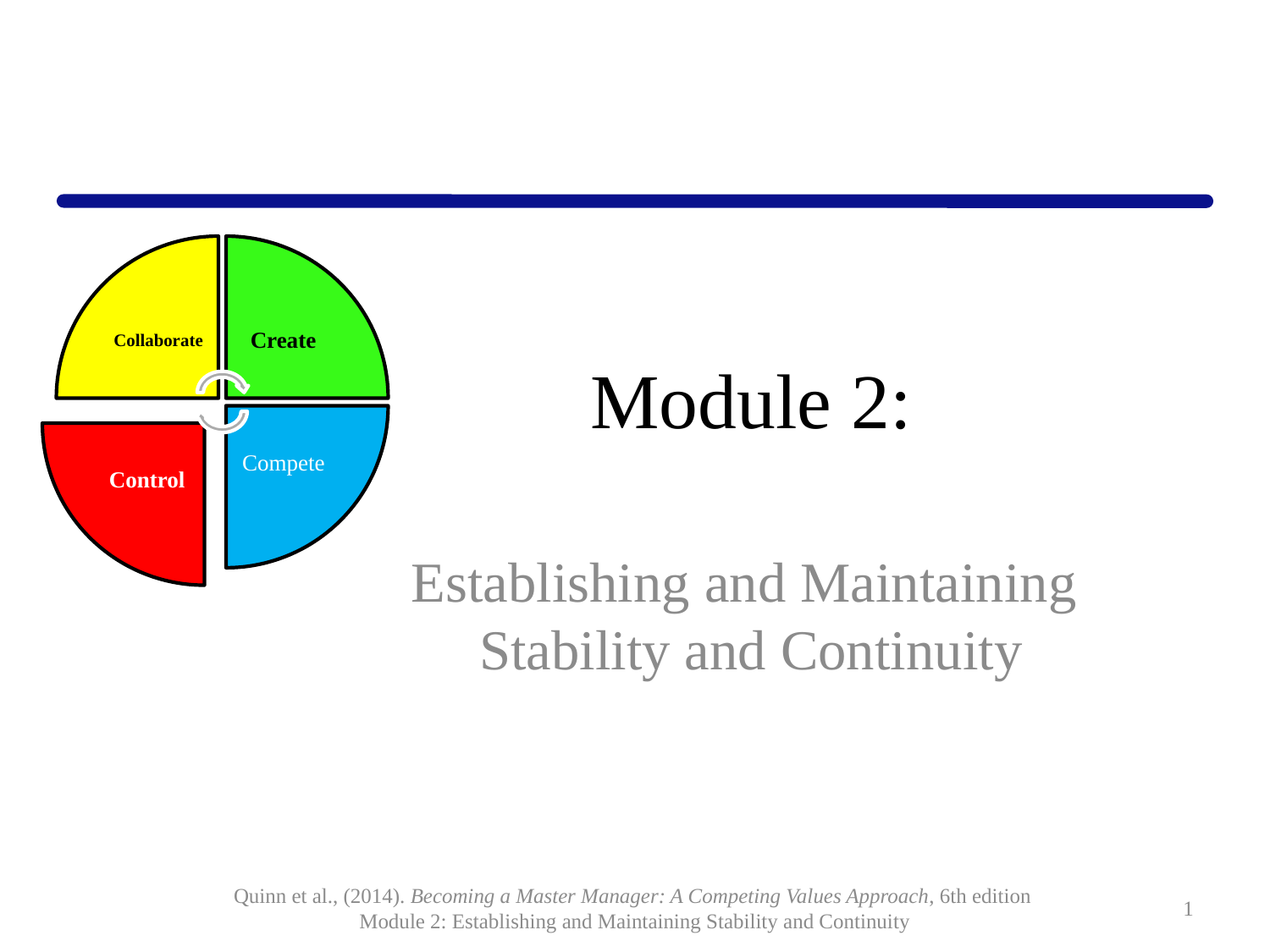

Collaborate
Create
Compete
Control
# Module 2:
Establishing and Maintaining
Stability and Continuity
Quinn et al., (2014). Becoming a Master Manager: A Competing Values Approach, 6th edition
Module 2: Establishing and Maintaining Stability and Continuity
1